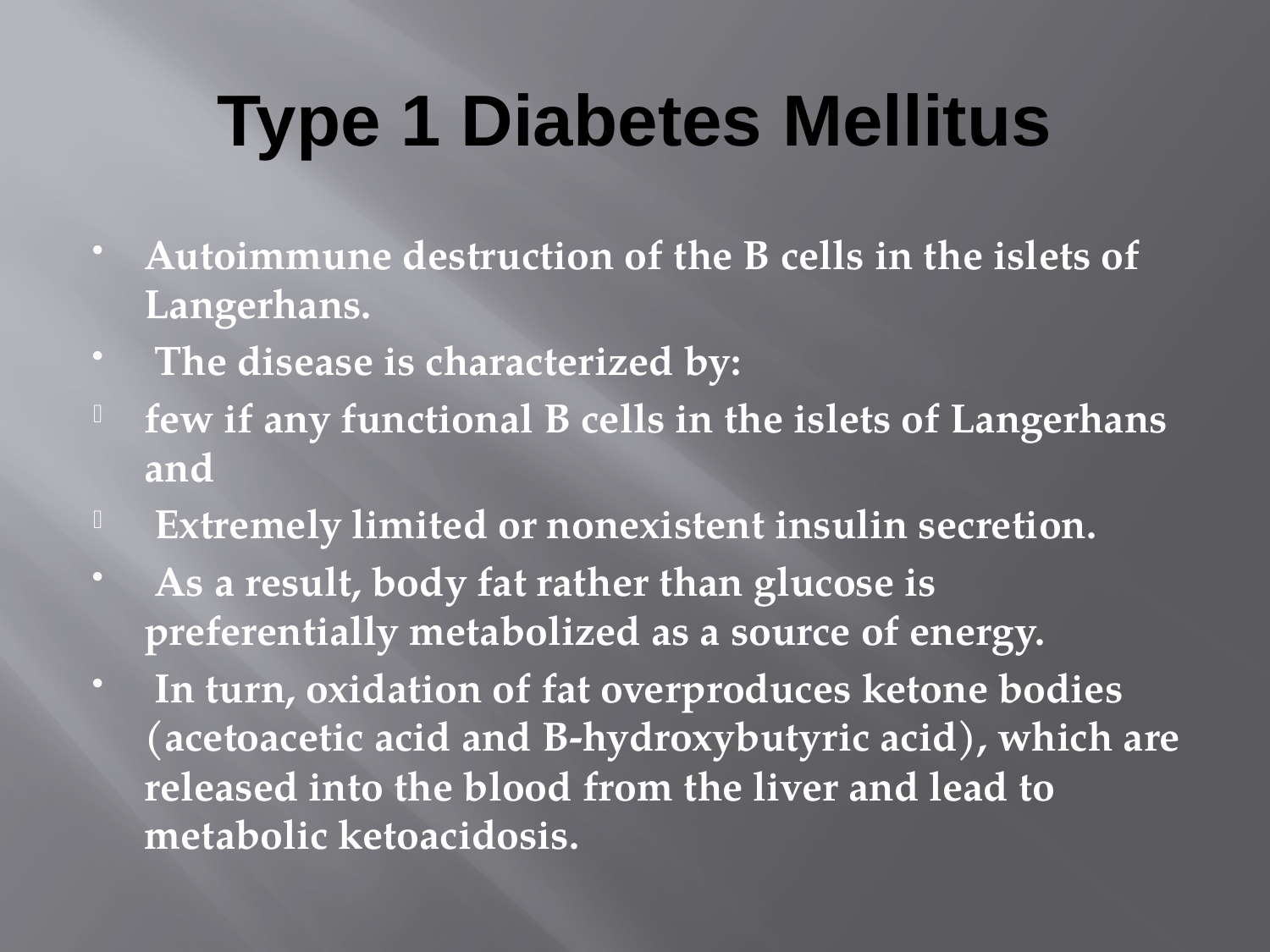

# Type 1 Diabetes Mellitus
Autoimmune destruction of the B cells in the islets of Langerhans.
 The disease is characterized by:
few if any functional B cells in the islets of Langerhans and
 Extremely limited or nonexistent insulin secretion.
 As a result, body fat rather than glucose is preferentially metabolized as a source of energy.
 In turn, oxidation of fat overproduces ketone bodies (acetoacetic acid and B-hydroxybutyric acid), which are released into the blood from the liver and lead to metabolic ketoacidosis.